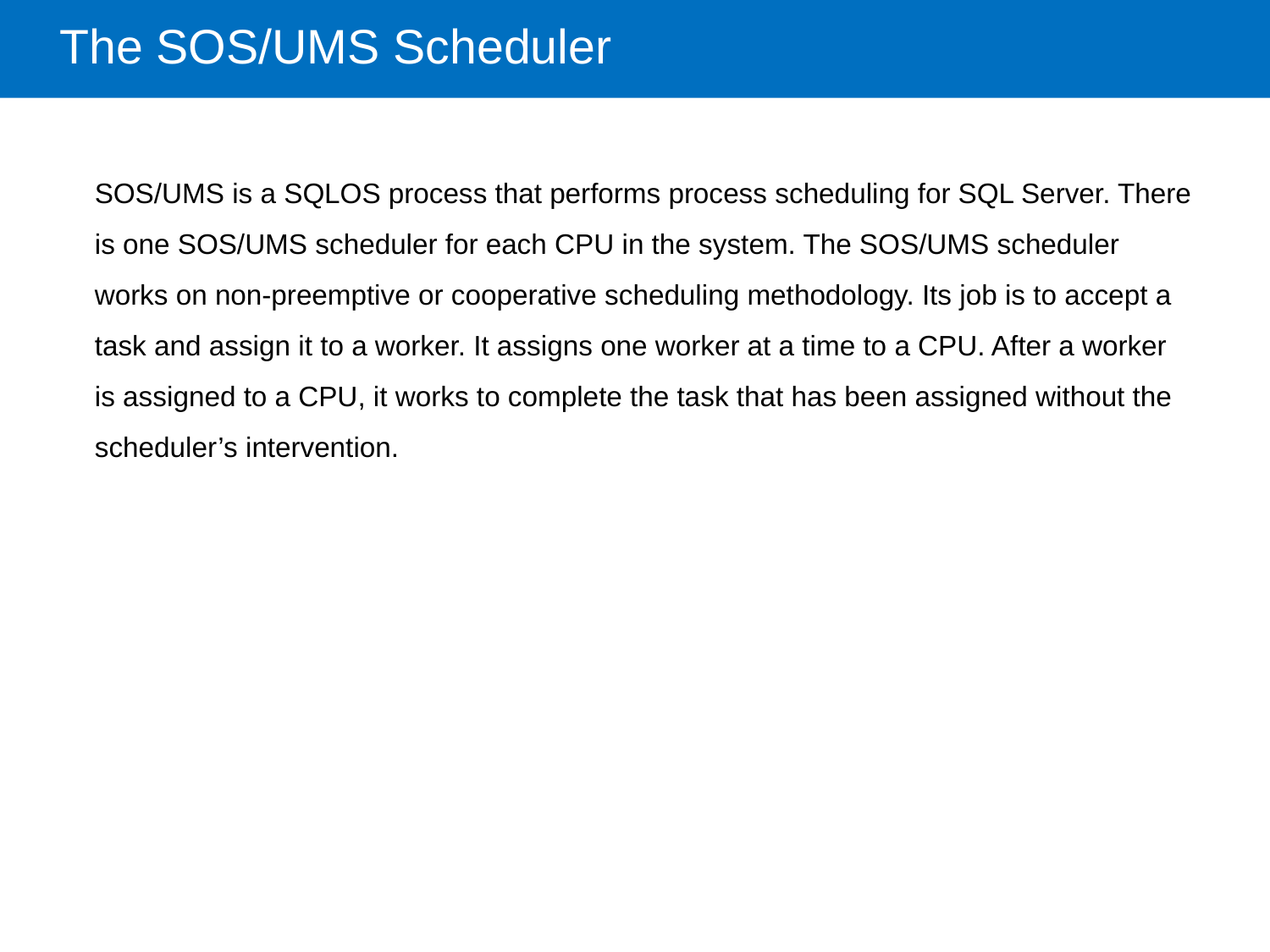

# The SOS/UMS Scheduler
SOS/UMS is a SQLOS process that performs process scheduling for SQL Server. There is one SOS/UMS scheduler for each CPU in the system. The SOS/UMS scheduler works on non-preemptive or cooperative scheduling methodology. Its job is to accept a task and assign it to a worker. It assigns one worker at a time to a CPU. After a worker is assigned to a CPU, it works to complete the task that has been assigned without the scheduler’s intervention.